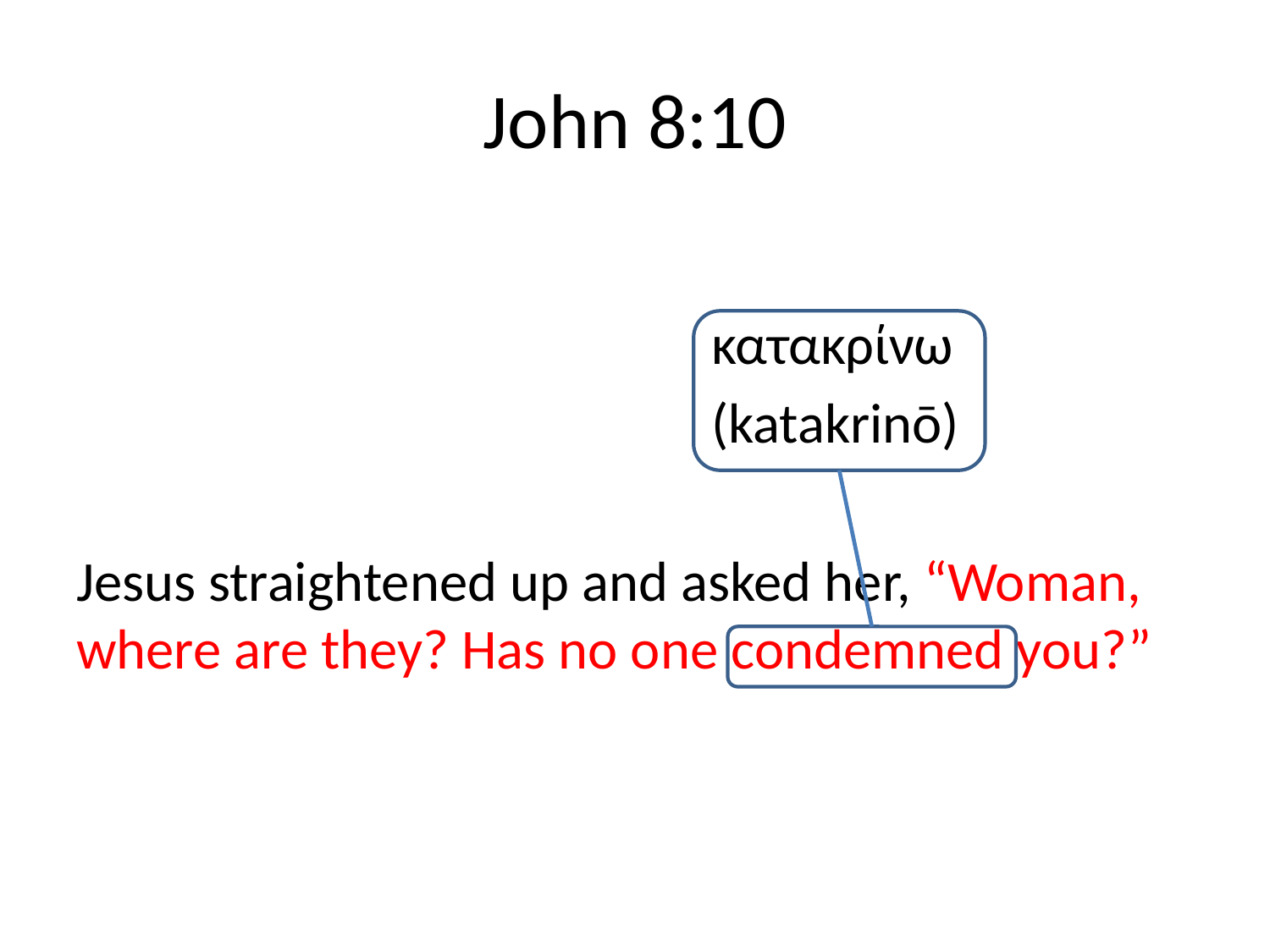

# John 8:10

					κατακρίνω
					(katakrinō)

Jesus straightened up and asked her, “Woman, where are they? Has no one condemned you?”